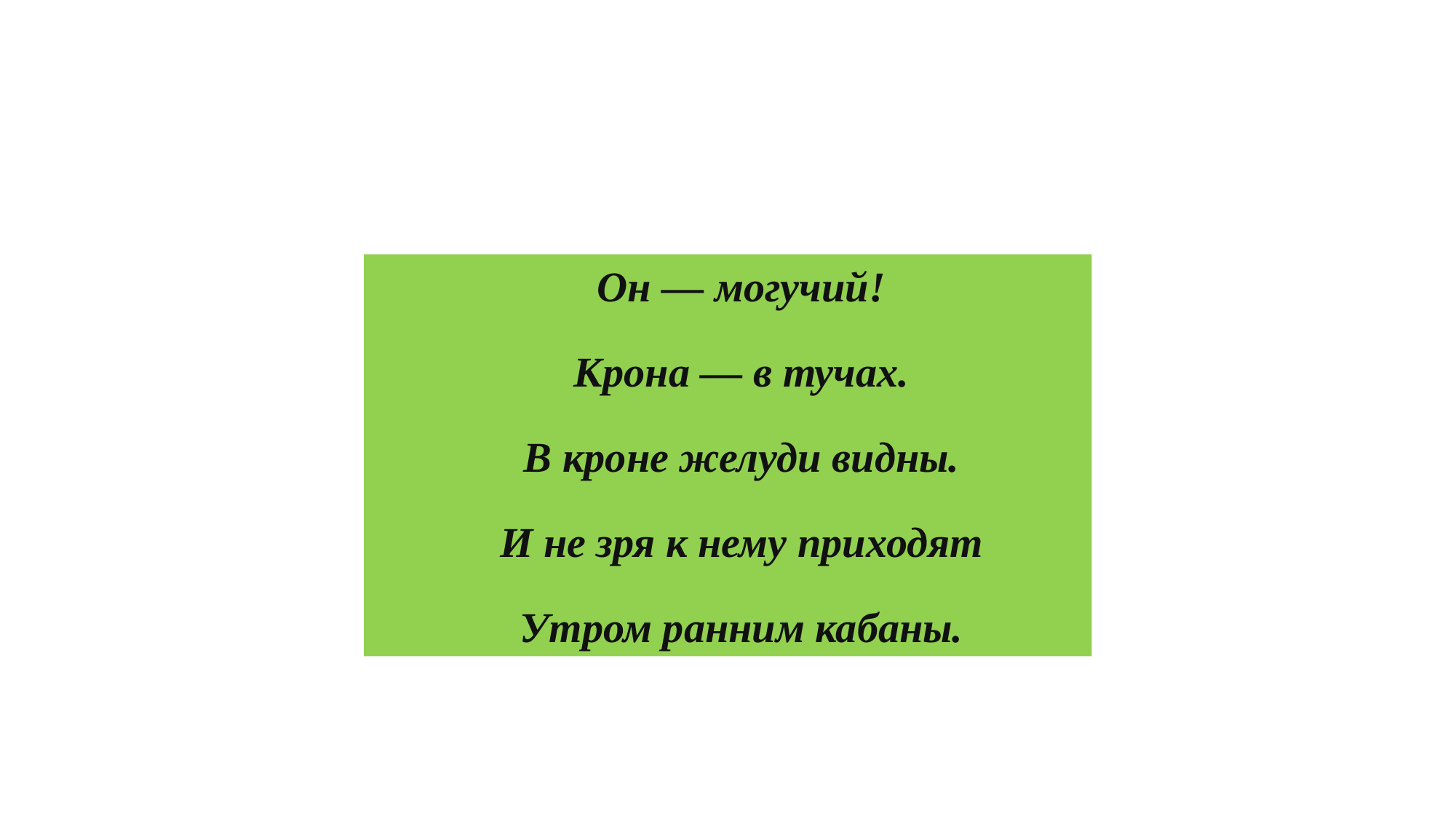

Он — могучий!
Крона — в тучах.
В кроне желуди видны.
И не зря к нему приходят
Утром ранним кабаны.